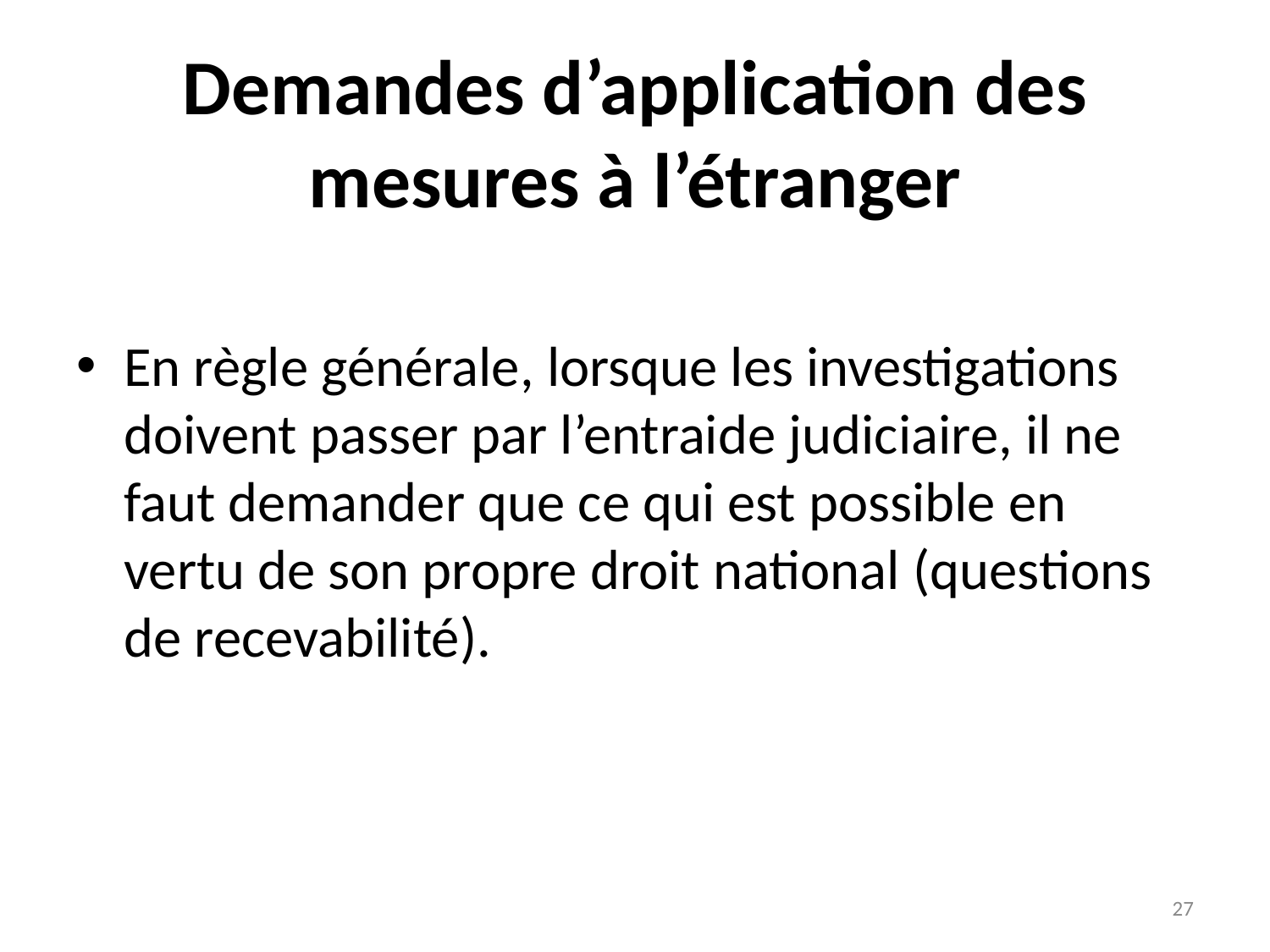

# Demandes d’application des mesures à l’étranger
En règle générale, lorsque les investigations doivent passer par l’entraide judiciaire, il ne faut demander que ce qui est possible en vertu de son propre droit national (questions de recevabilité).
27